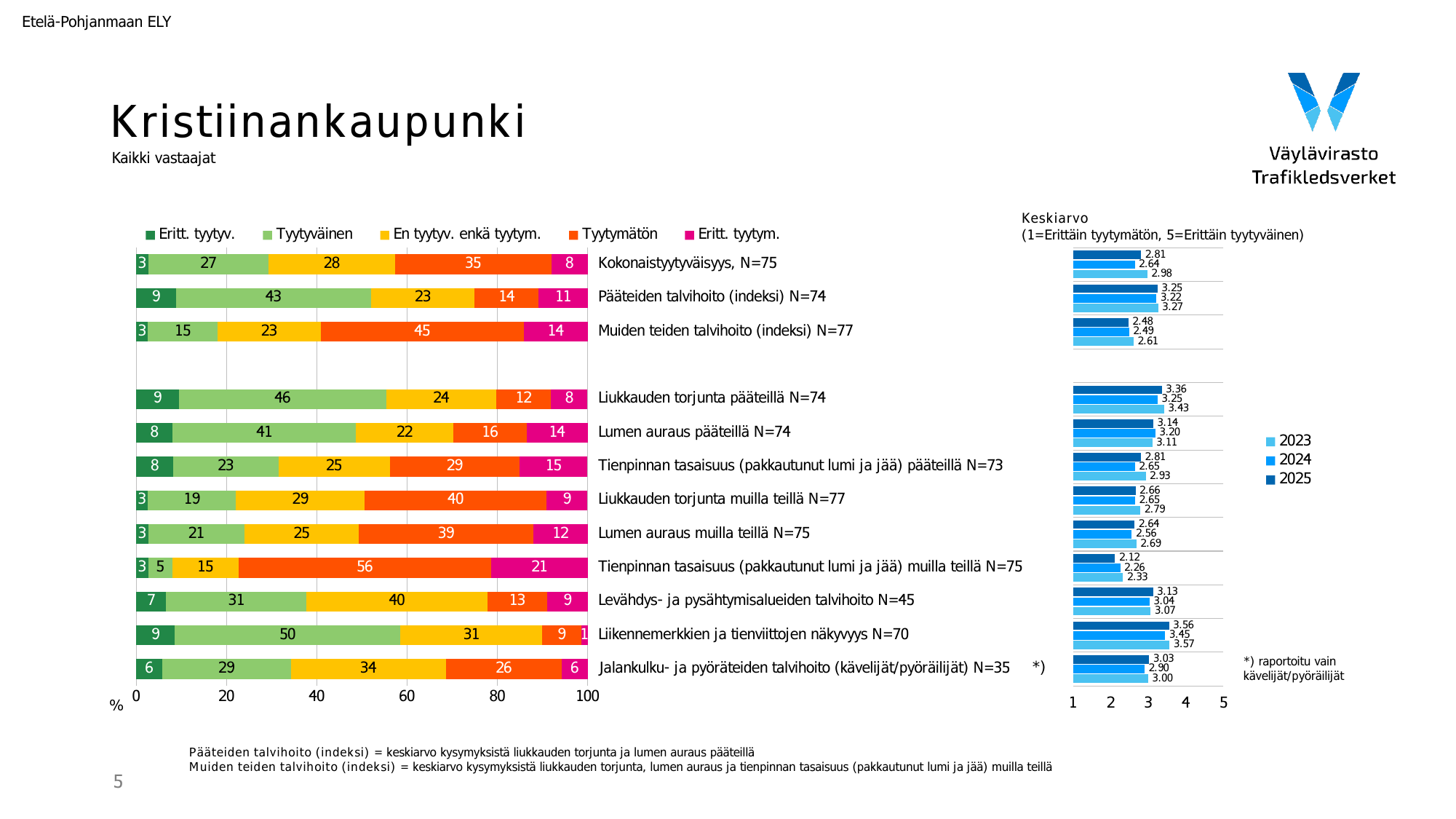

Etelä-Pohjanmaan ELY
# Kristiinankaupunki
Kaikki vastaajat
Keskiarvo
(1=Erittäin tyytymätön, 5=Erittäin tyytyväinen)

### Chart

| Category | Eritt. tyytyv. | Tyytyväinen | En tyytyv. enkä tyytym. | Tyytymätön | Eritt. tyytym. |
|---|---|---|---|---|---|
| Kokonaistyytyväisyys, N=75 | 2.666667 | 26.666667 | 28.0 | 34.666667 | 8.0 |
| Pääteiden talvihoito (indeksi) N=74 | 8.7837835 | 43.2432435 | 22.972973 | 14.189188999999999 | 10.810811000000001 |
| Muiden teiden talvihoito (indeksi) N=77 | 2.6435790000000003 | 15.382394999999997 | 22.857142999999997 | 44.975469 | 14.141414 |
|  | None | None | None | None | None |
| Liukkauden torjunta pääteillä N=74 | 9.459459 | 45.945946 | 24.324324 | 12.162162 | 8.108108 |
| Lumen auraus pääteillä N=74 | 8.108108 | 40.540541 | 21.621622 | 16.216216 | 13.513514 |
| Tienpinnan tasaisuus (pakkautunut lumi ja jää) pääteillä N=73 | 8.219178 | 23.287671 | 24.657534 | 28.767123 | 15.068493 |
| Liukkauden torjunta muilla teillä N=77 | 2.597403 | 19.480519 | 28.571429 | 40.25974 | 9.090909 |
| Lumen auraus muilla teillä N=75 | 2.666667 | 21.333333 | 25.333333 | 38.666667 | 12.0 |
| Tienpinnan tasaisuus (pakkautunut lumi ja jää) muilla teillä N=75 | 2.666667 | 5.333333 | 14.666667 | 56.0 | 21.333333 |
| Levähdys- ja pysähtymisalueiden talvihoito N=45 | 6.666667 | 31.111111 | 40.0 | 13.333333 | 8.888889 |
| Liikennemerkkien ja tienviittojen näkyvyys N=70 | 8.571429 | 50.0 | 31.428571 | 8.571429 | 1.428571 |
| Jalankulku- ja pyöräteiden talvihoito (kävelijät/pyöräilijät) N=35 | 5.714286 | 28.571429 | 34.285714 | 25.714286 | 5.714286 |

### Chart

| Category | 2025 | 2024 | 2023 |
|---|---|---|---|
*) raportoitu vain
kävelijät/pyöräilijät
*)
%
Pääteiden talvihoito (indeksi) = keskiarvo kysymyksistä liukkauden torjunta ja lumen auraus pääteillä
Muiden teiden talvihoito (indeksi) = keskiarvo kysymyksistä liukkauden torjunta, lumen auraus ja tienpinnan tasaisuus (pakkautunut lumi ja jää) muilla teillä

5